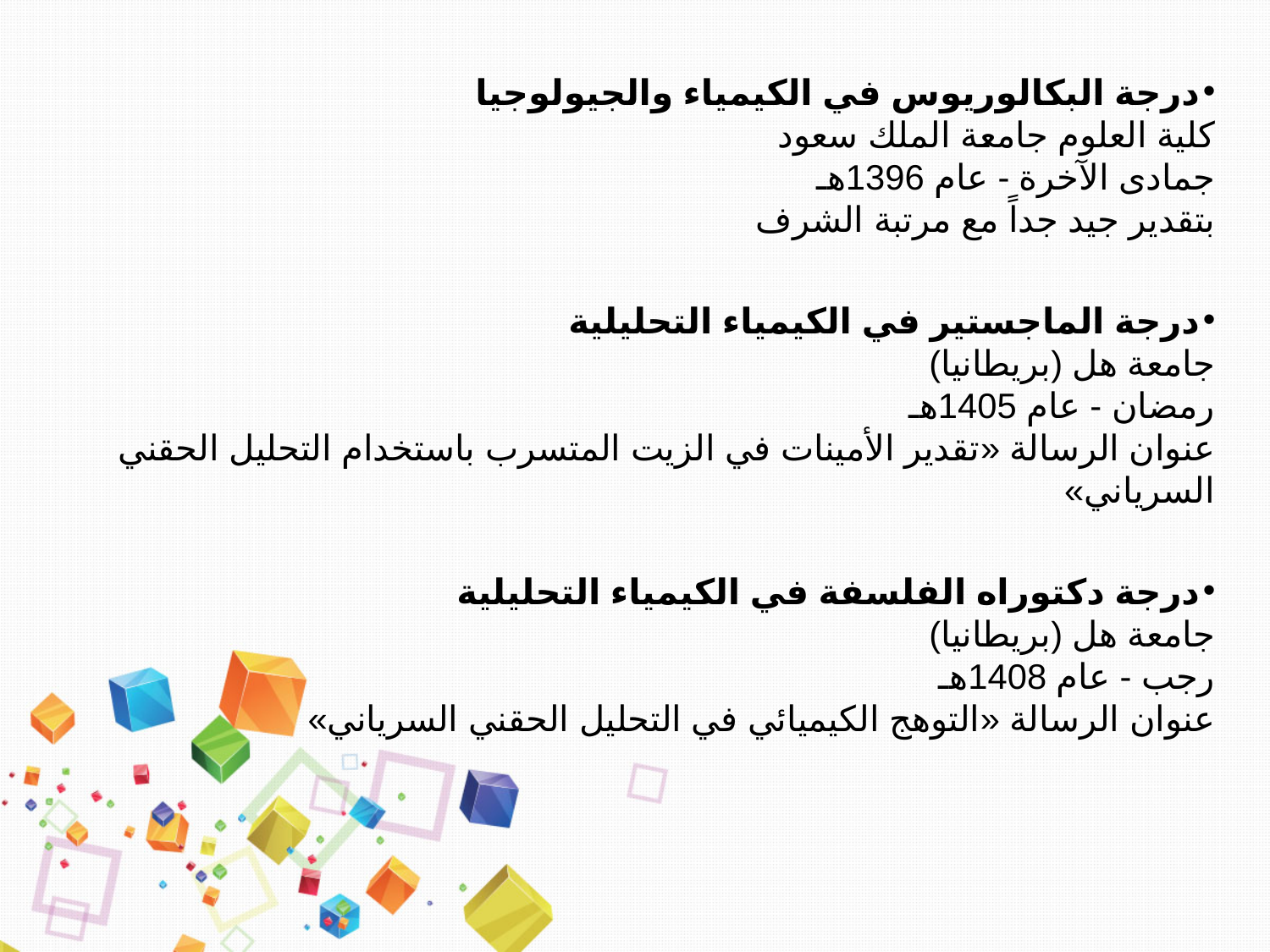

درجة البكالوريوس في الكيمياء والجيولوجيا
كلية العلوم جامعة الملك سعود
جمادى الآخرة - عام 1396هـ
بتقدير جيد جداً مع مرتبة الشرف

درجة الماجستير في الكيمياء التحليلية
جامعة هل (بريطانيا)
رمضان - عام 1405هـ
عنوان الرسالة «تقدير الأمينات في الزيت المتسرب باستخدام التحليل الحقني السرياني»

درجة دكتوراه الفلسفة في الكيمياء التحليلية
جامعة هل (بريطانيا)
رجب - عام 1408هـ
عنوان الرسالة «التوهج الكيميائي في التحليل الحقني السرياني»